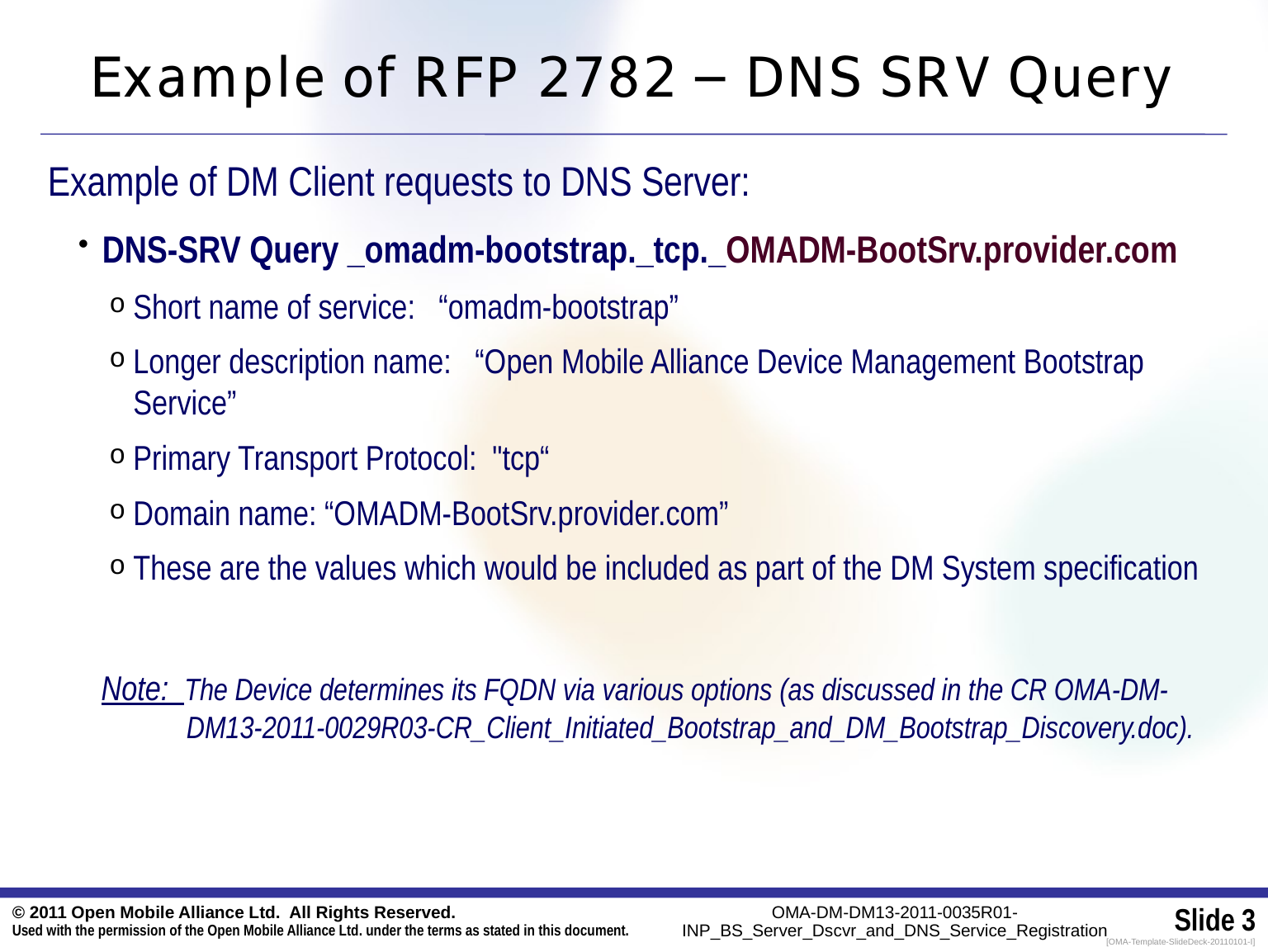

# Example of RFP 2782 – DNS SRV Query
Example of DM Client requests to DNS Server:
DNS-SRV Query _omadm-bootstrap._tcp._OMADM-BootSrv.provider.com
Short name of service:   “omadm-bootstrap”
Longer description name:   “Open Mobile Alliance Device Management Bootstrap Service”
Primary Transport Protocol:  "tcp“
Domain name: “OMADM-BootSrv.provider.com”
These are the values which would be included as part of the DM System specification

Note:  The Device determines its FQDN via various options (as discussed in the CR OMA-DM-DM13-2011-0029R03-CR_Client_Initiated_Bootstrap_and_DM_Bootstrap_Discovery.doc).